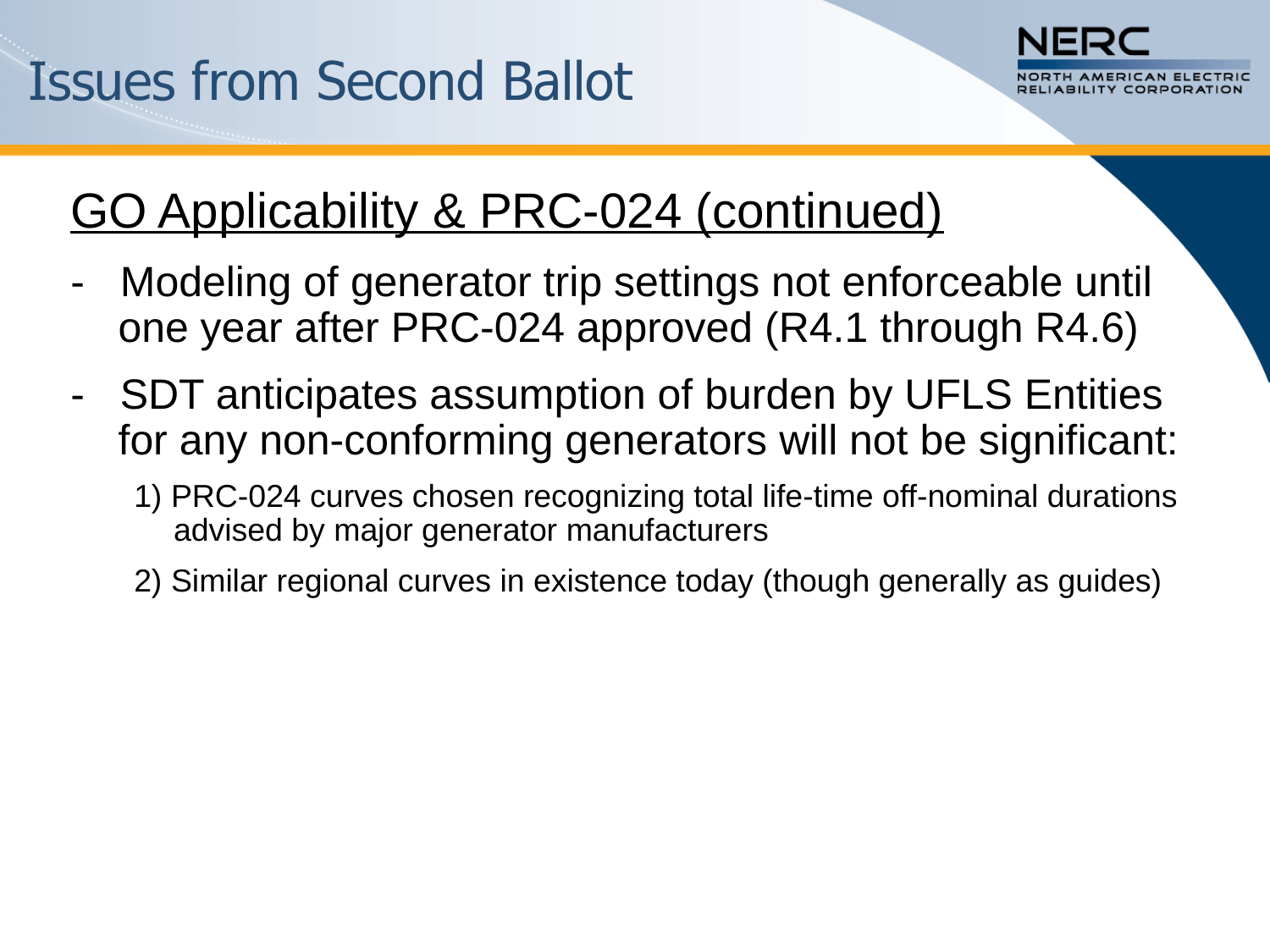

# Issues from Second Ballot
GO Applicability & PRC-024 (continued)
-   Modeling of generator trip settings not enforceable until one year after PRC-024 approved (R4.1 through R4.6)
-   SDT anticipates assumption of burden by UFLS Entities for any non-conforming generators will not be significant:
1) PRC-024 curves chosen recognizing total life-time off-nominal durations advised by major generator manufacturers
2) Similar regional curves in existence today (though generally as guides)